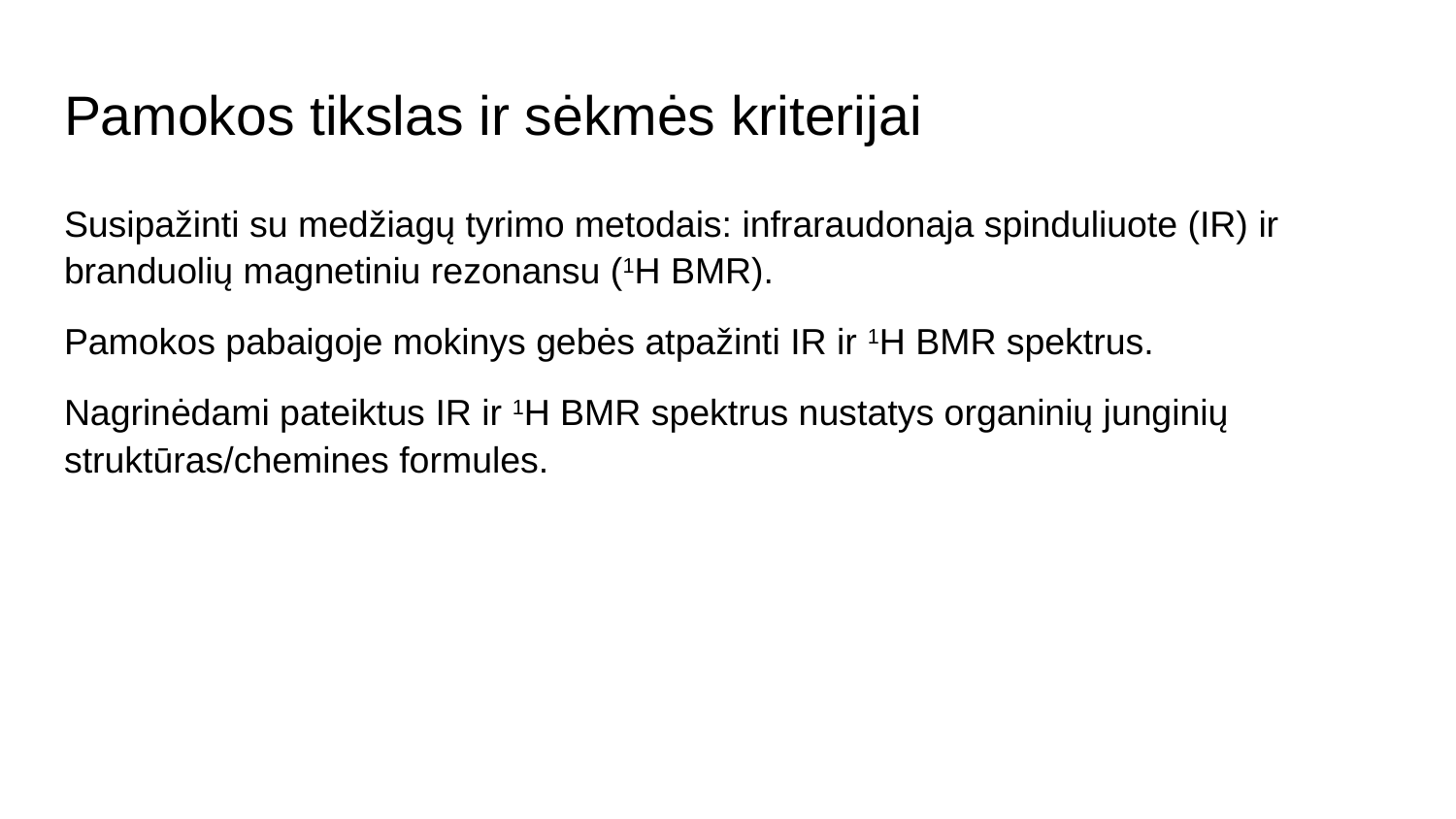

# Pamokos tikslas ir sėkmės kriterijai
Susipažinti su medžiagų tyrimo metodais: infraraudonaja spinduliuote (IR) ir branduolių magnetiniu rezonansu (1H BMR).
Pamokos pabaigoje mokinys gebės atpažinti IR ir 1H BMR spektrus.
Nagrinėdami pateiktus IR ir 1H BMR spektrus nustatys organinių junginių struktūras/chemines formules.